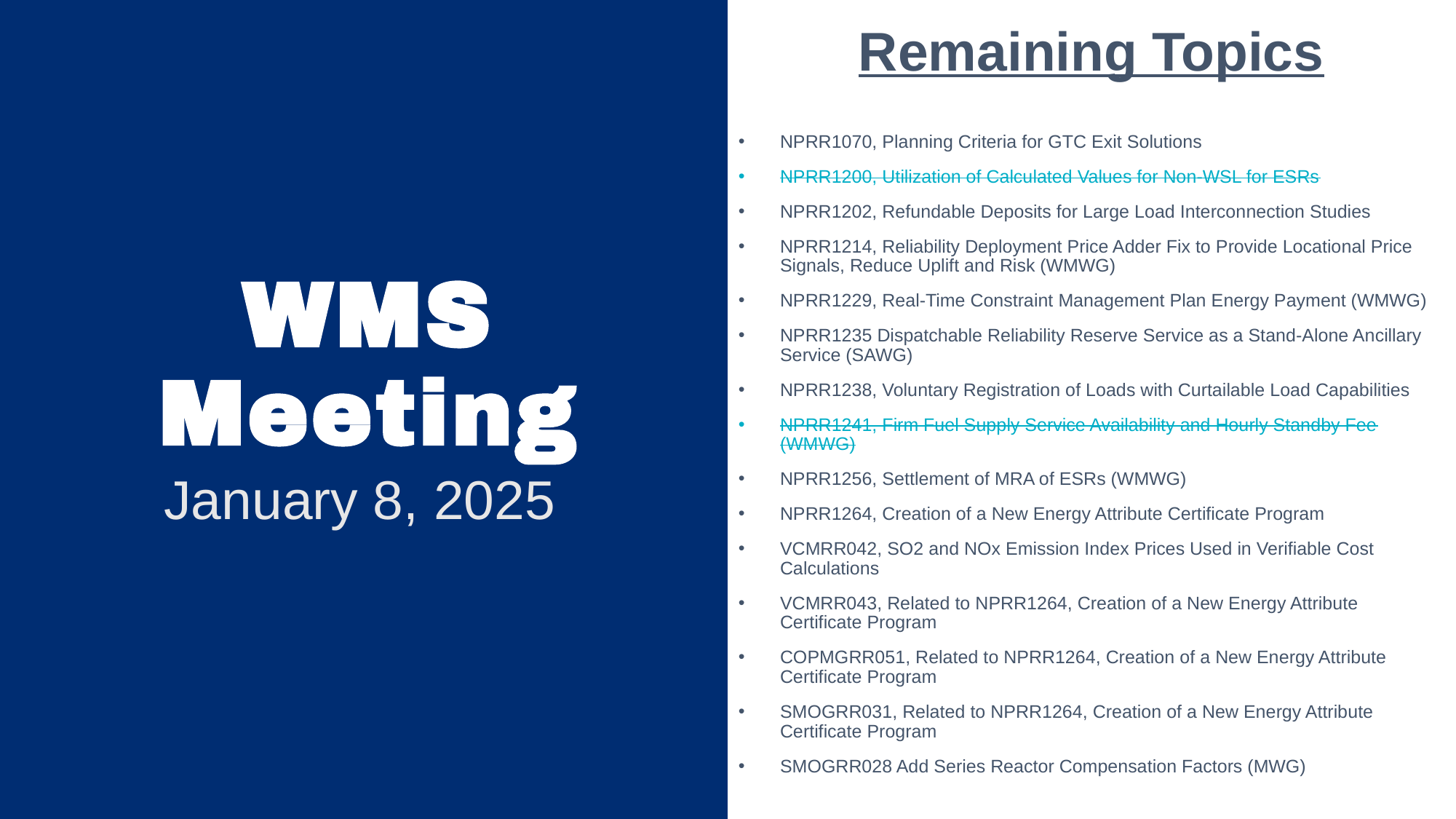

Remaining Topics

NPRR1070, Planning Criteria for GTC Exit Solutions
NPRR1200, Utilization of Calculated Values for Non-WSL for ESRs
NPRR1202, Refundable Deposits for Large Load Interconnection Studies
NPRR1214, Reliability Deployment Price Adder Fix to Provide Locational Price Signals, Reduce Uplift and Risk (WMWG)
NPRR1229, Real-Time Constraint Management Plan Energy Payment (WMWG)
NPRR1235 Dispatchable Reliability Reserve Service as a Stand-Alone Ancillary Service (SAWG)
NPRR1238, Voluntary Registration of Loads with Curtailable Load Capabilities
NPRR1241, Firm Fuel Supply Service Availability and Hourly Standby Fee (WMWG)
NPRR1256, Settlement of MRA of ESRs (WMWG)
NPRR1264, Creation of a New Energy Attribute Certificate Program
VCMRR042, SO2 and NOx Emission Index Prices Used in Verifiable Cost Calculations
VCMRR043, Related to NPRR1264, Creation of a New Energy Attribute Certificate Program
COPMGRR051, Related to NPRR1264, Creation of a New Energy Attribute Certificate Program
SMOGRR031, Related to NPRR1264, Creation of a New Energy Attribute Certificate Program
SMOGRR028 Add Series Reactor Compensation Factors (MWG)

# WMS Meeting
January 8, 2025